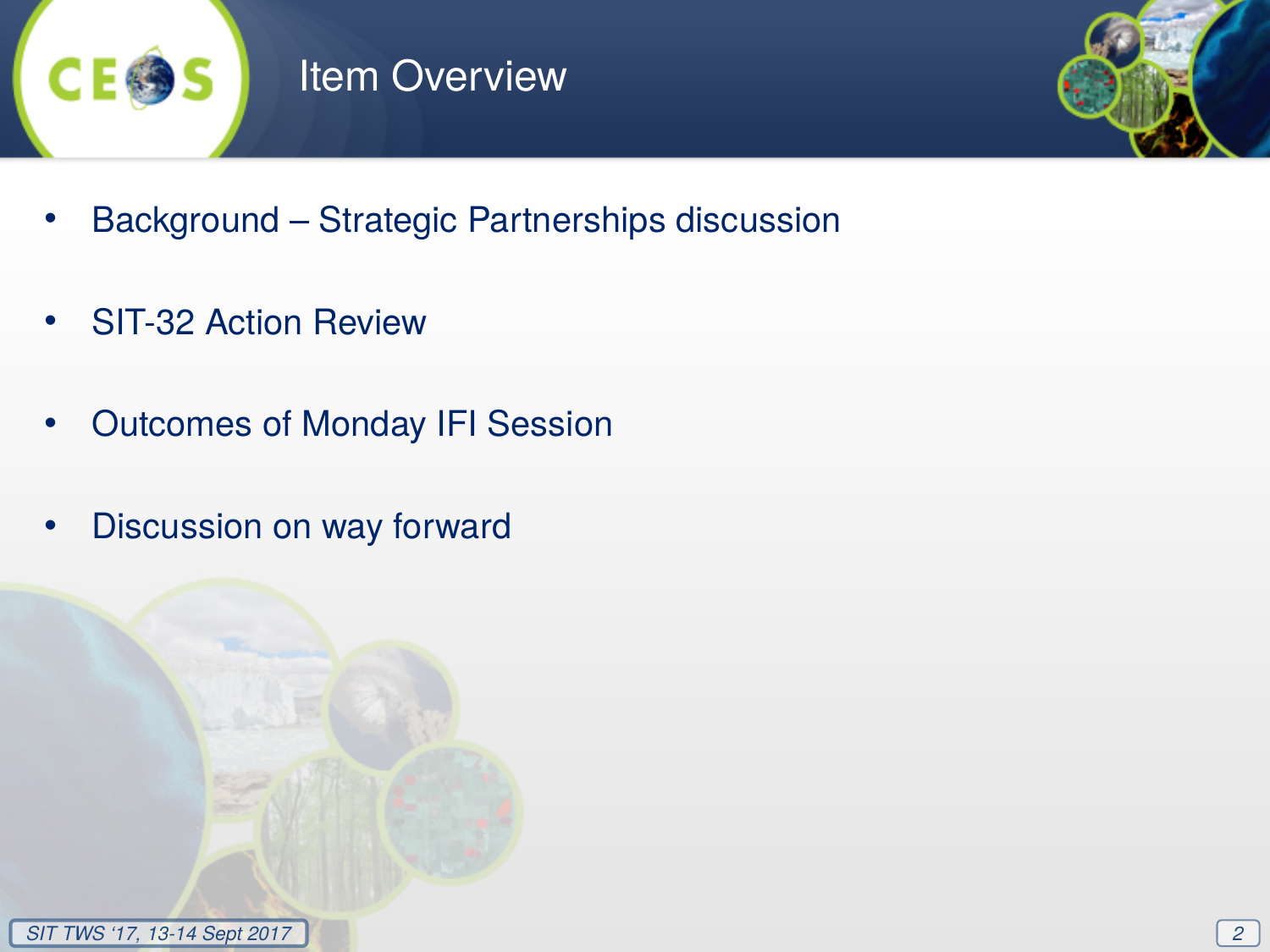

Item Overview
Background – Strategic Partnerships discussion

SIT-32 Action Review

Outcomes of Monday IFI Session

Discussion on way forward

2